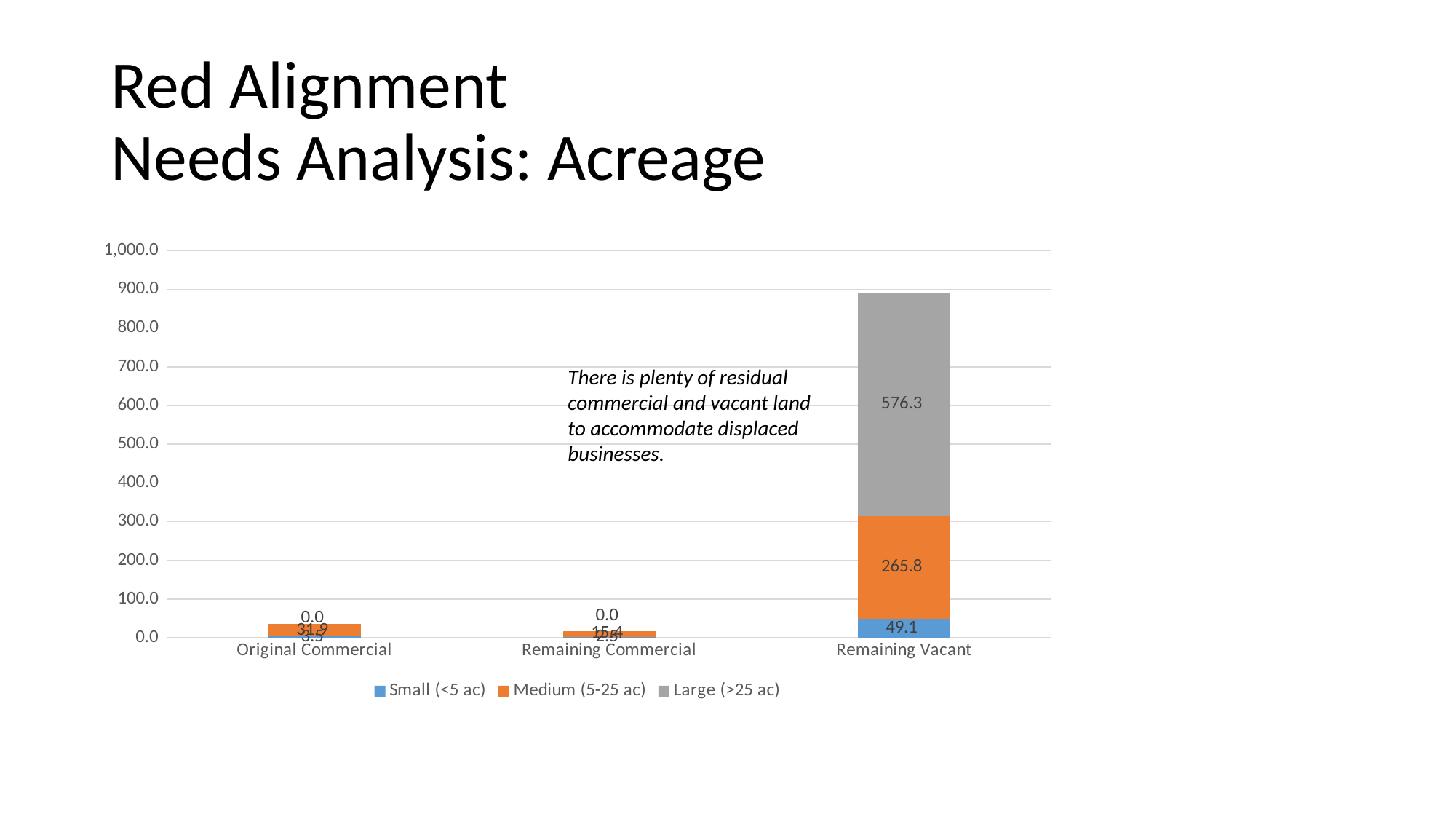

# Red Alignment Needs Analysis: Acreage

### Chart

| Category | Small (<5 ac) | Medium (5-25 ac) | Large (>25 ac) |
|---|---|---|---|
| Original Commercial | 3.5126820281688573 | 31.90879654431117 | 0.0 |
| Remaining Commercial | 2.5030923446195574 | 15.386079143967425 | 0.0 |
| Remaining Vacant | 49.11485387655636 | 265.7646208513289 | 576.2521180590642 |
There is plenty of residual commercial and vacant land to accommodate displaced businesses.